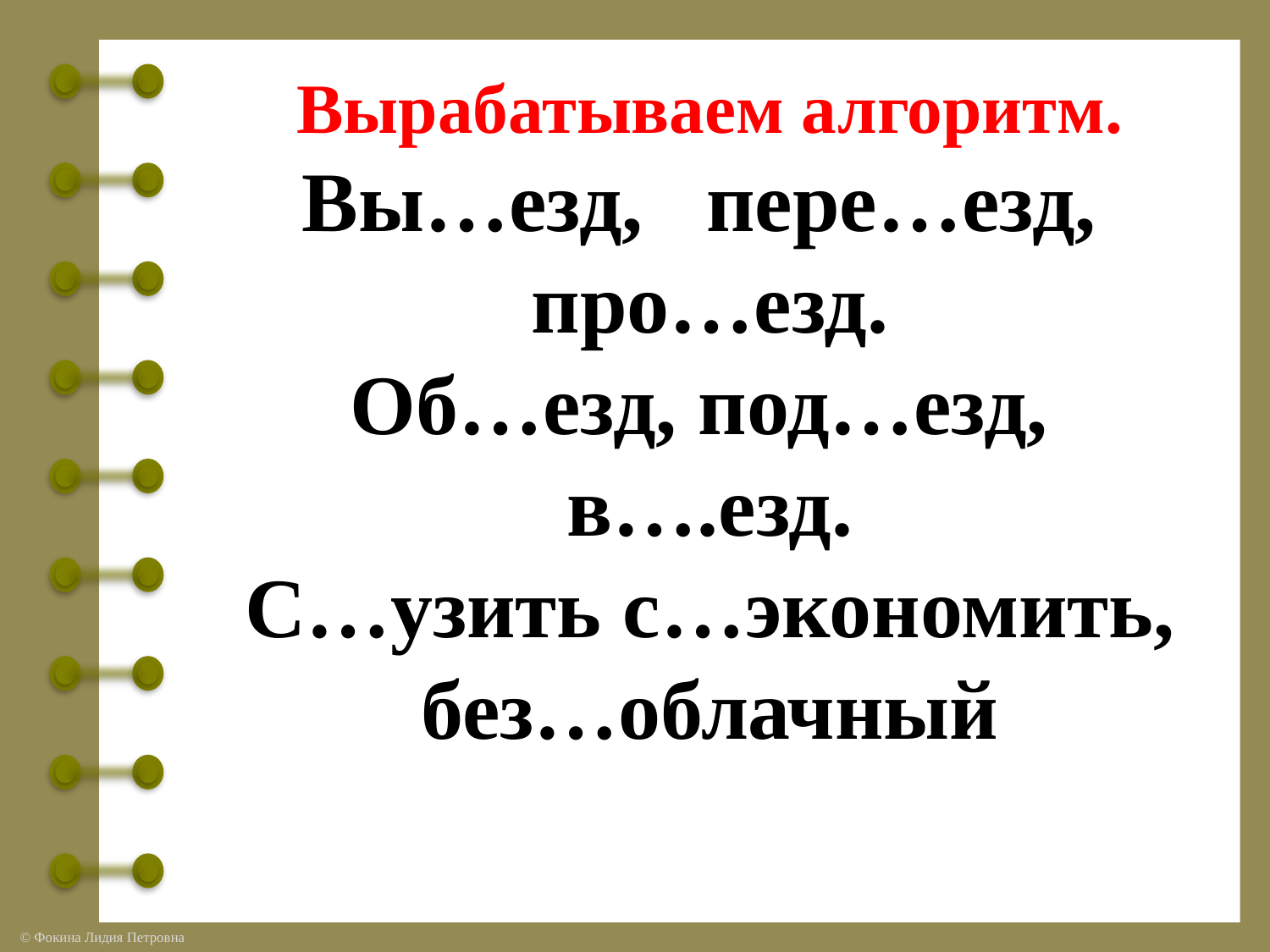

# Вырабатываем алгоритм. Вы…езд,   пере…езд,  про…езд. Об…езд, под…езд,  в….езд. С…узить с…экономить, без…облачный